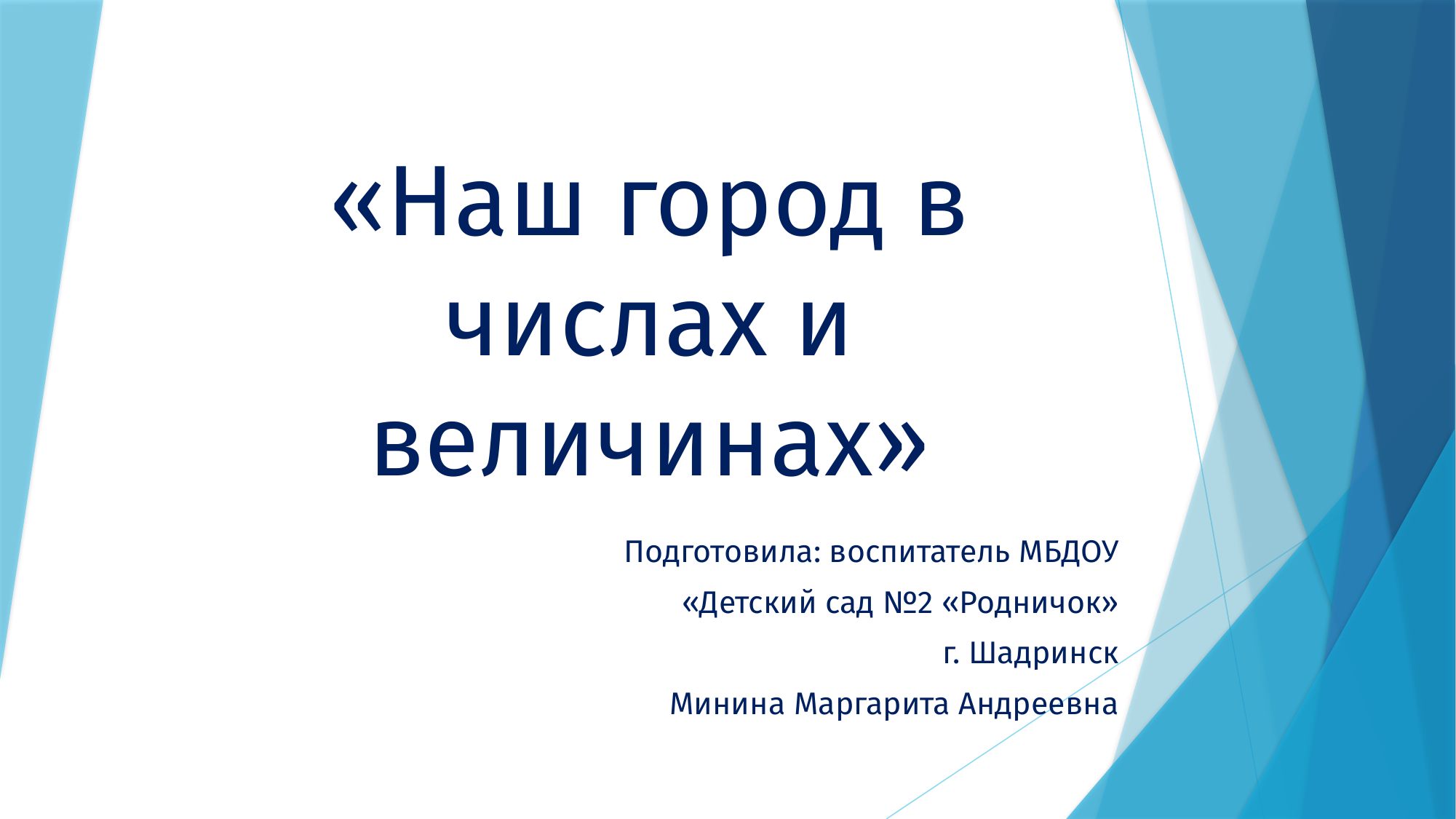

# «Наш город в числах и величинах»
Подготовила: воспитатель МБДОУ
 «Детский сад №2 «Родничок»
г. Шадринск
Минина Маргарита Андреевна